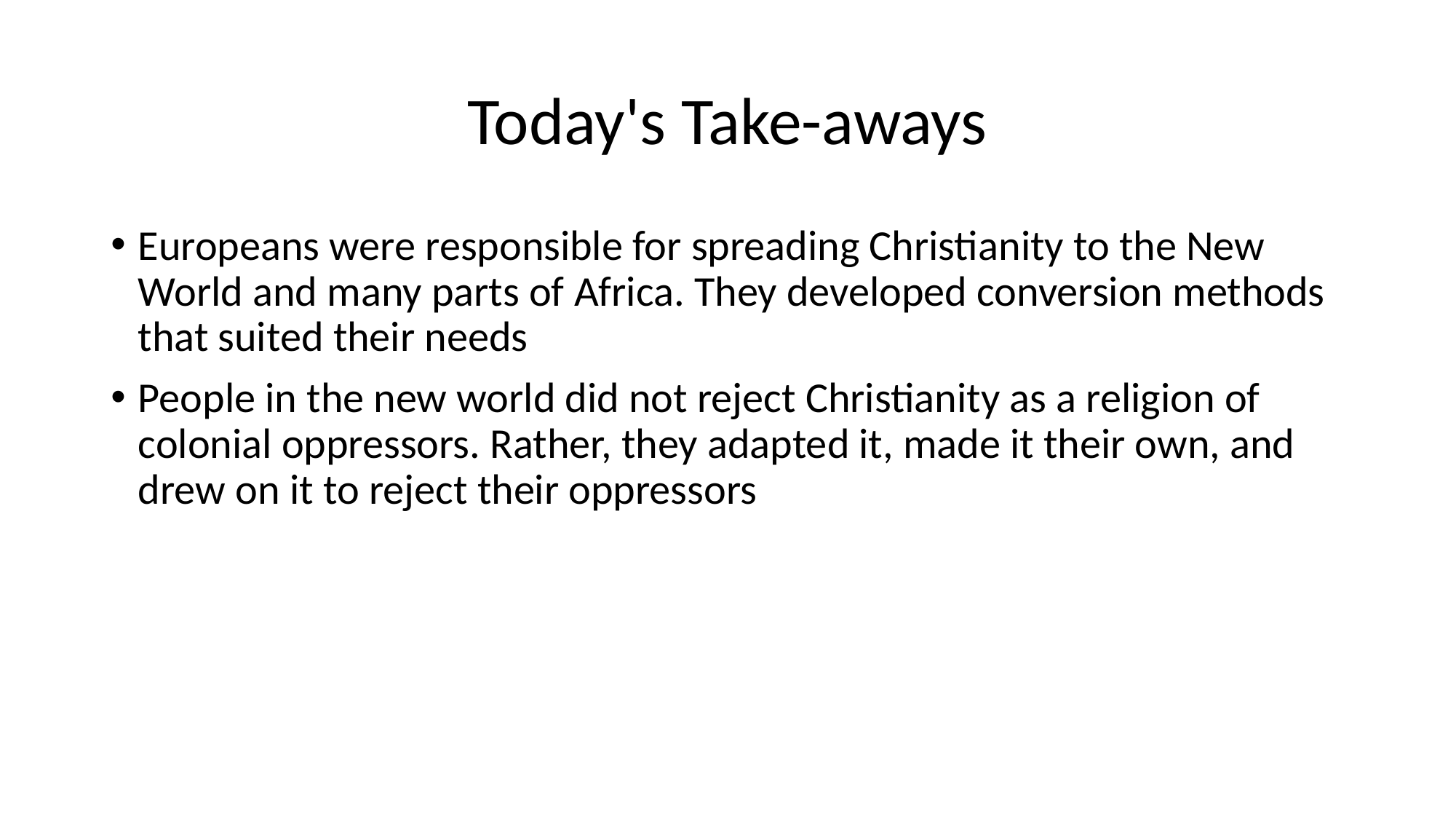

# Today's Take-aways
Europeans were responsible for spreading Christianity to the New World and many parts of Africa. They developed conversion methods that suited their needs
People in the new world did not reject Christianity as a religion of colonial oppressors. Rather, they adapted it, made it their own, and drew on it to reject their oppressors